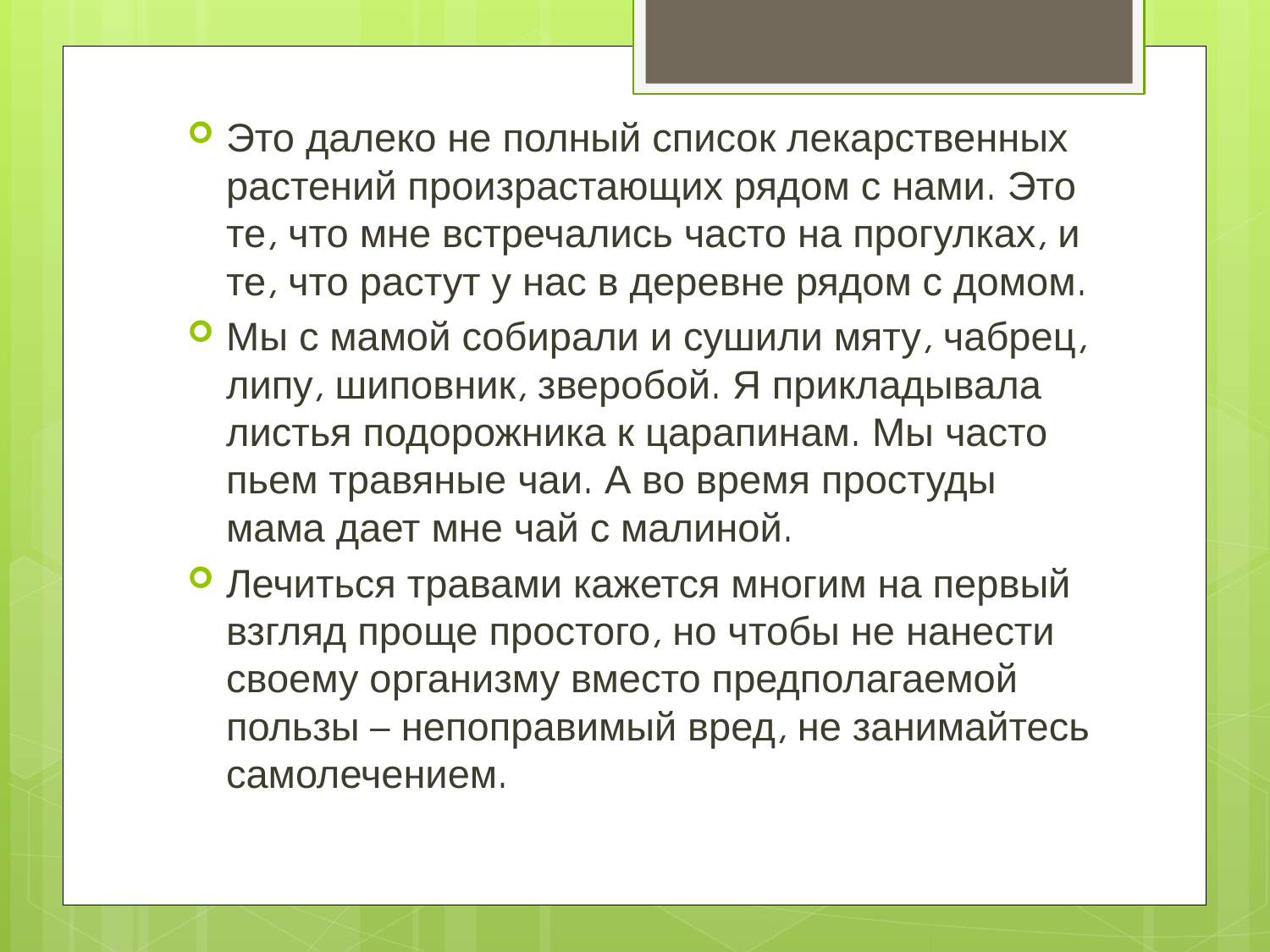

Это далеко не полный список лекарственных растений произрастающих рядом с нами. Это те, что мне встречались часто на прогулках, и те, что растут у нас в деревне рядом с домом.
Мы с мамой собирали и сушили мяту, чабрец, липу, шиповник, зверобой. Я прикладывала листья подорожника к царапинам. Мы часто пьем травяные чаи. А во время простуды мама дает мне чай с малиной.
Лечиться травами кажется многим на первый взгляд проще простого, но чтобы не нанести своему организму вместо предполагаемой пользы – непоправимый вред, не занимайтесь самолечением.